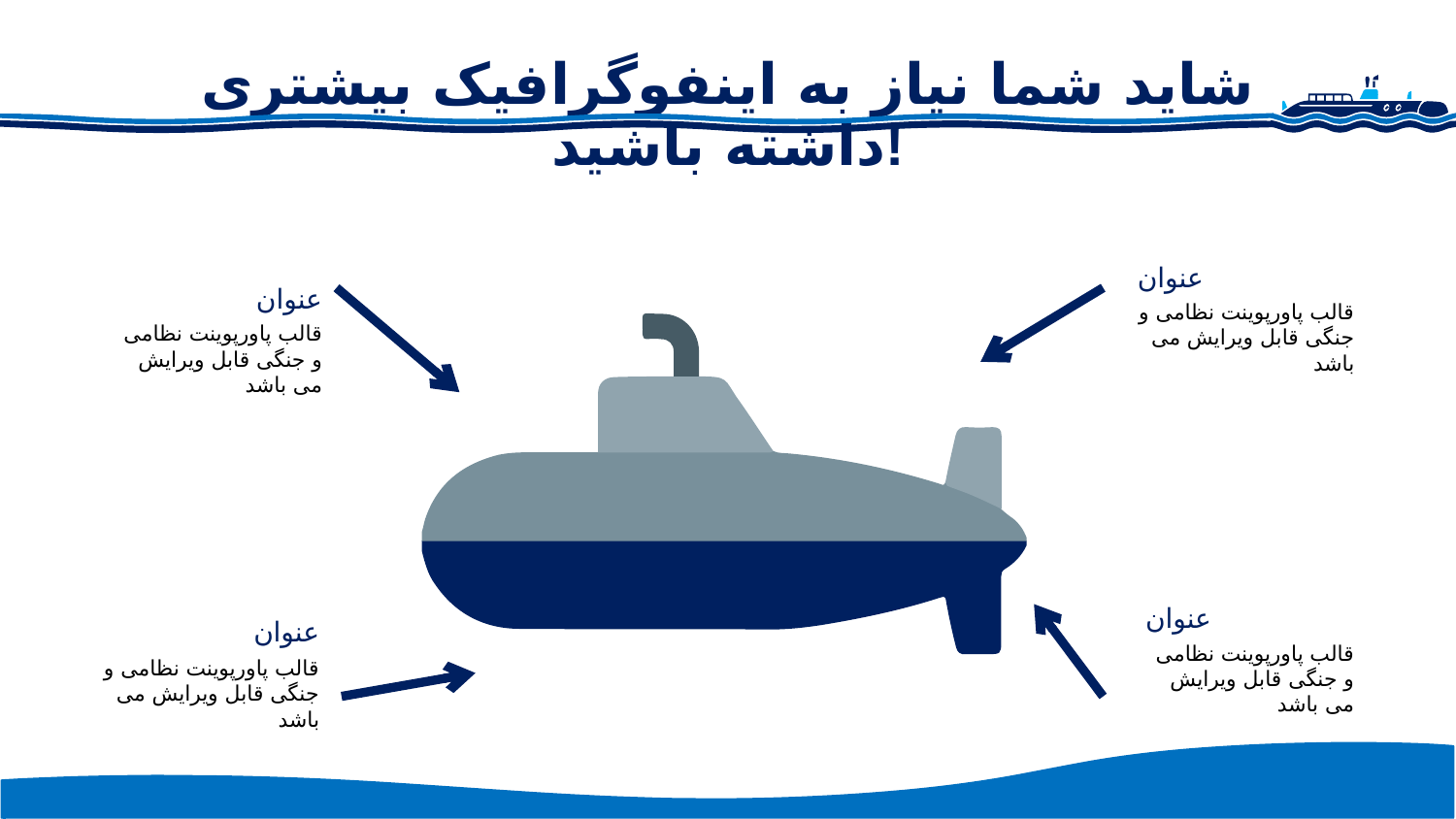

شاید شما نیاز به اینفوگرافیک بیشتری داشته باشید!

عنوان
عنوان
قالب پاورپوینت نظامی و جنگی قابل ویرایش می باشد

قالب پاورپوینت نظامی و جنگی قابل ویرایش می باشد
عنوان
عنوان
قالب پاورپوینت نظامی و جنگی قابل ویرایش می باشد
قالب پاورپوینت نظامی و جنگی قابل ویرایش می باشد